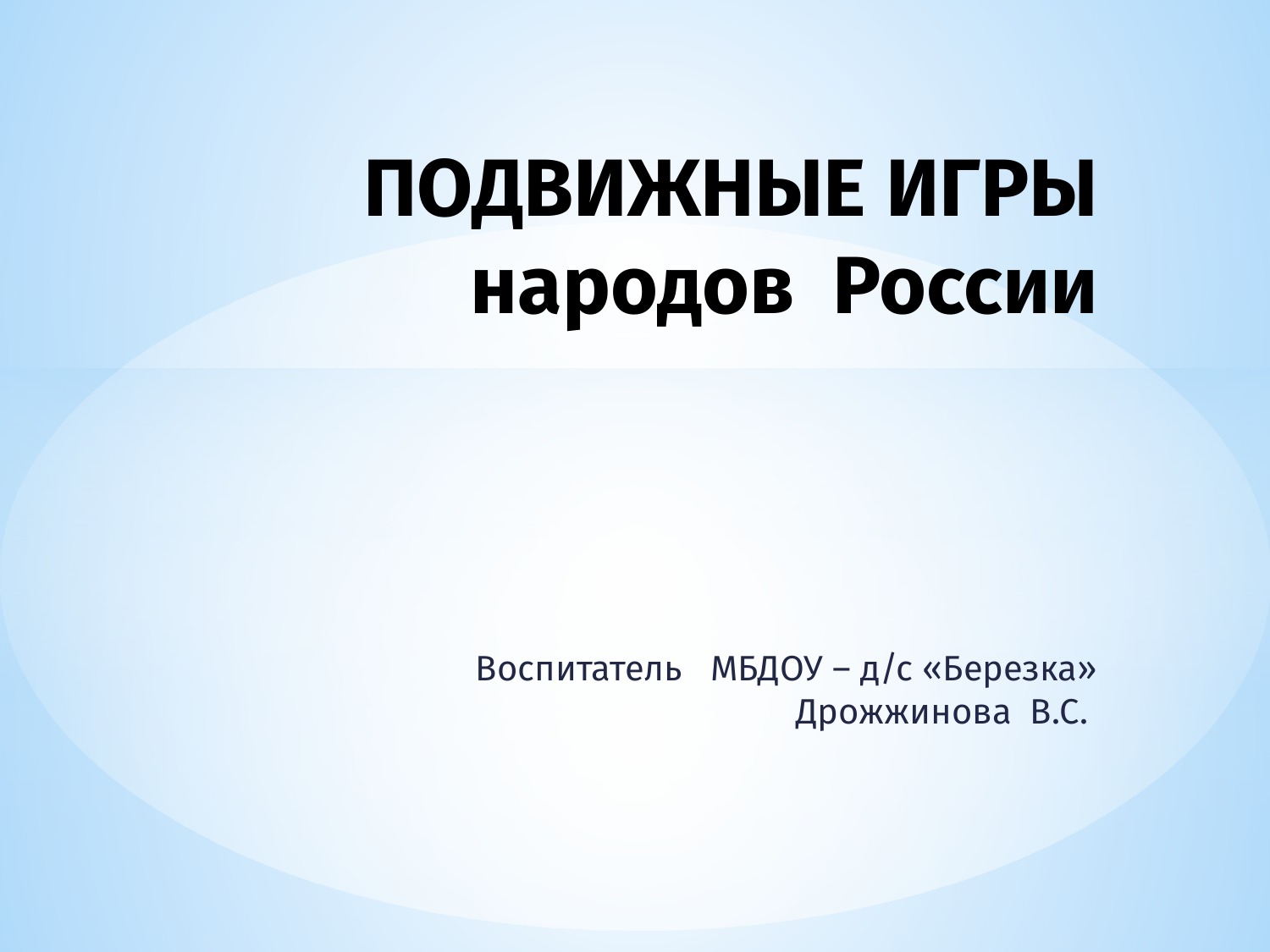

# ПОДВИЖНЫЕ ИГРЫ народов  России
Воспитатель   МБДОУ – д/с «Березка» Дрожжинова  В.С.